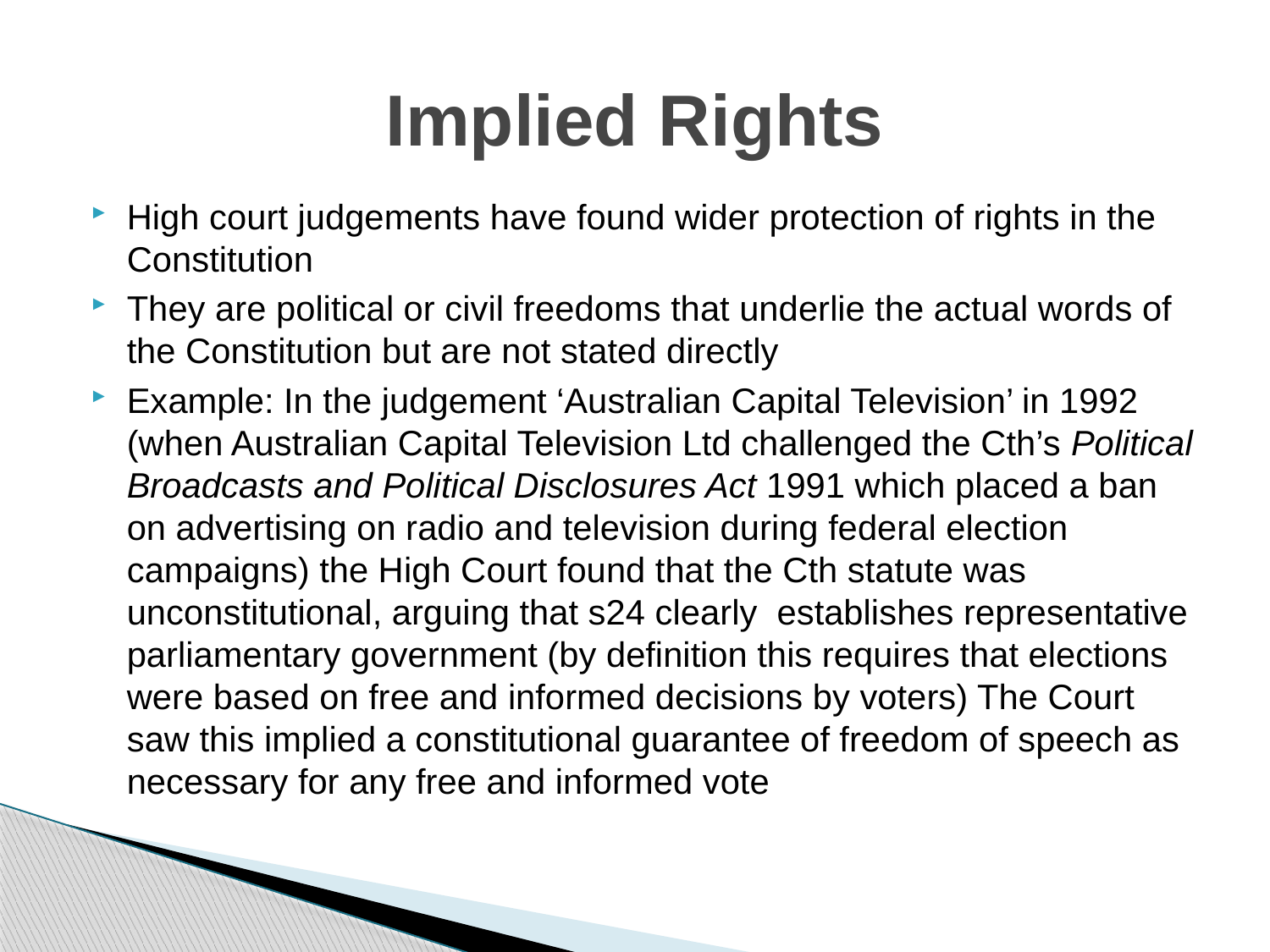

# Implied Rights
High court judgements have found wider protection of rights in the Constitution
They are political or civil freedoms that underlie the actual words of the Constitution but are not stated directly
Example: In the judgement ‘Australian Capital Television’ in 1992 (when Australian Capital Television Ltd challenged the Cth’s Political Broadcasts and Political Disclosures Act 1991 which placed a ban on advertising on radio and television during federal election campaigns) the High Court found that the Cth statute was unconstitutional, arguing that s24 clearly  establishes representative parliamentary government (by definition this requires that elections were based on free and informed decisions by voters) The Court saw this implied a constitutional guarantee of freedom of speech as necessary for any free and informed vote